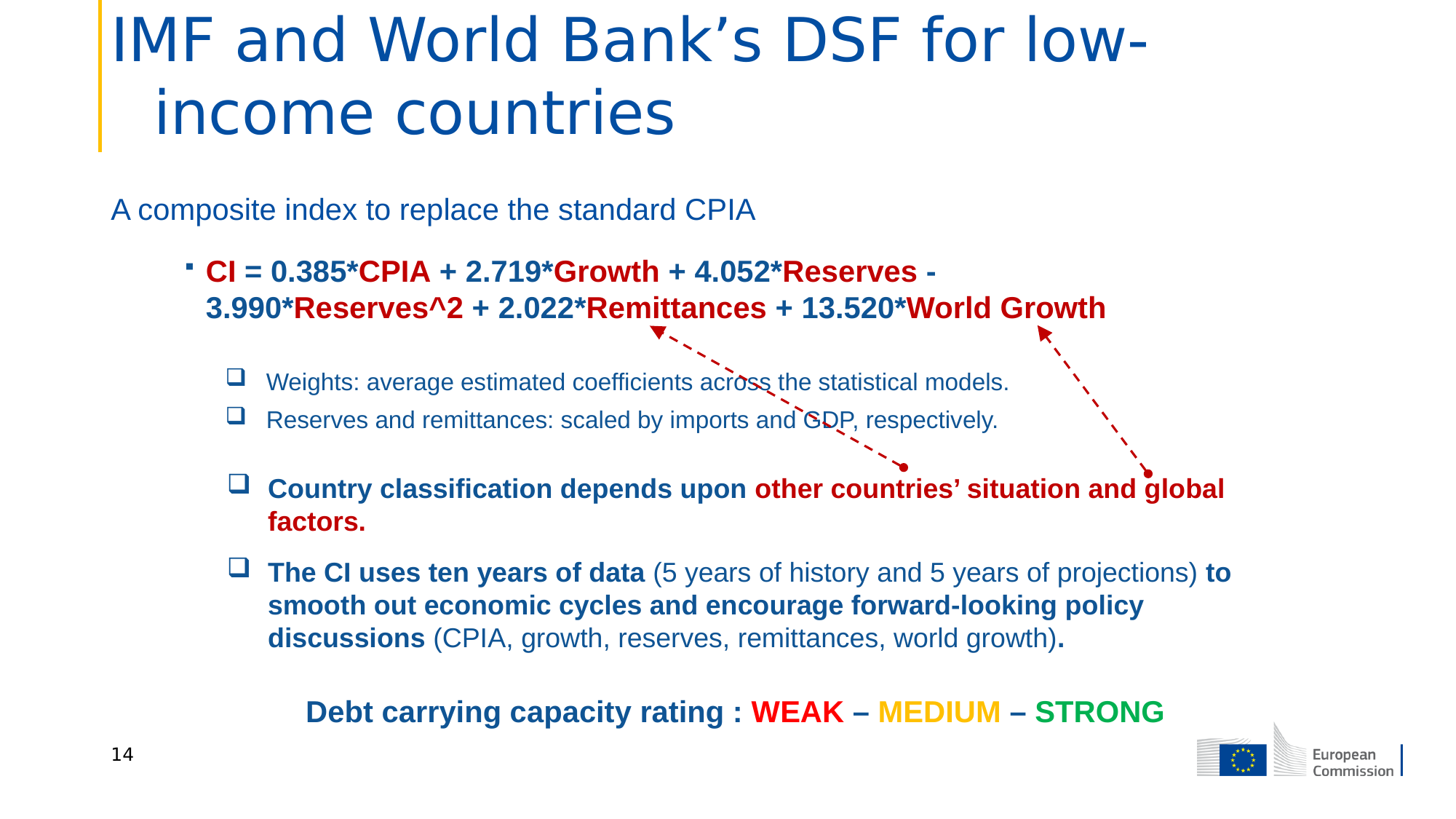

IMF and World Bank’s DSF for low-income countries
# A composite index to replace the standard CPIA
CI = 0.385*CPIA + 2.719*Growth + 4.052*Reserves - 3.990*Reserves^2 + 2.022*Remittances + 13.520*World Growth
Weights: average estimated coefficients across the statistical models.
Reserves and remittances: scaled by imports and GDP, respectively.
Country classification depends upon other countries’ situation and global factors.
The CI uses ten years of data (5 years of history and 5 years of projections) to smooth out economic cycles and encourage forward-looking policy discussions (CPIA, growth, reserves, remittances, world growth).

Debt carrying capacity rating : weak – medium – strong
14